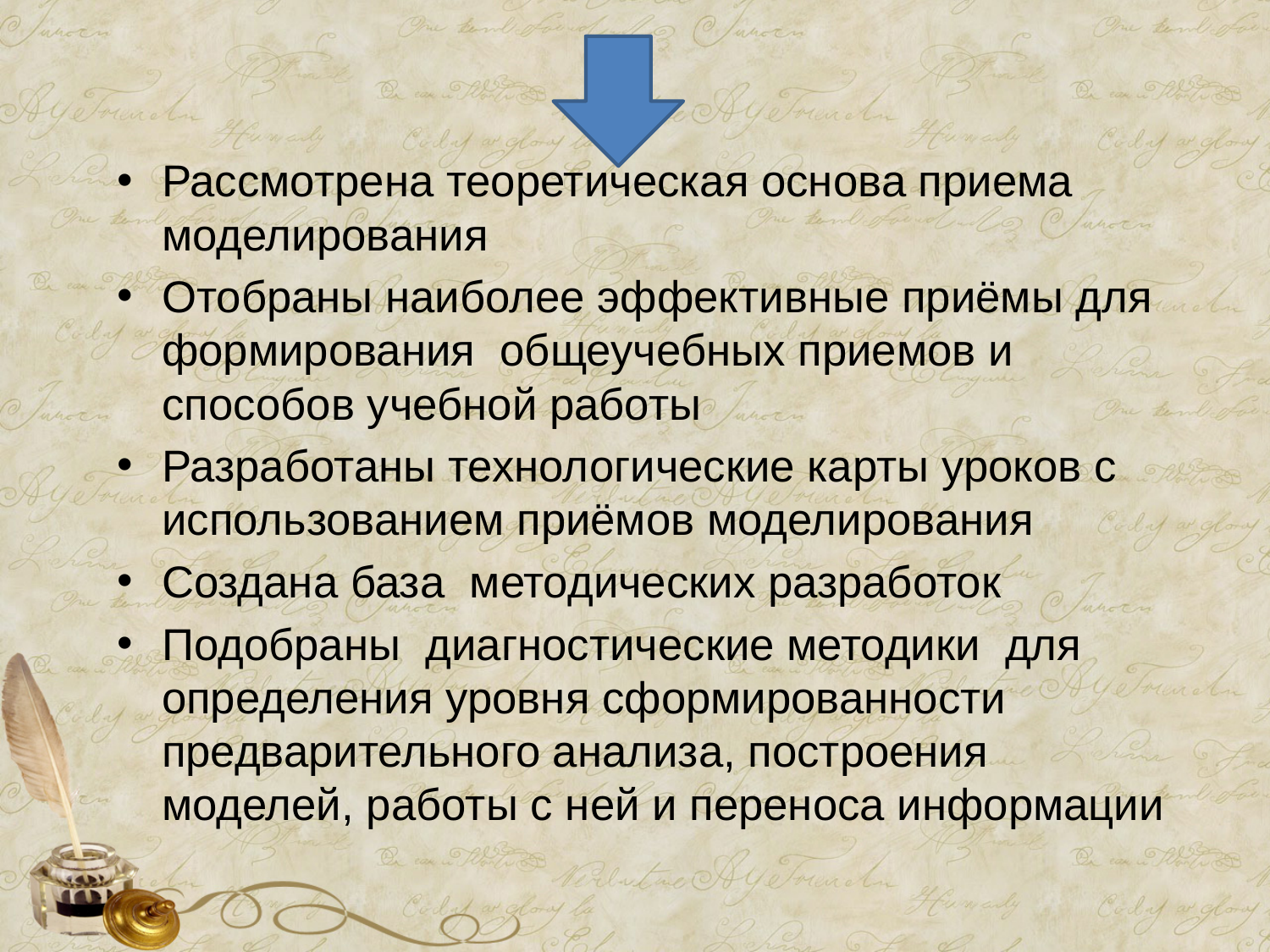

#
Рассмотрена теоретическая основа приема моделирования
Отобраны наиболее эффективные приёмы для формирования  общеучебных приемов и способов учебной работы
Разработаны технологические карты уроков с использованием приёмов моделирования
Создана база  методических разработок
Подобраны  диагностические методики  для определения уровня сформированности предварительного анализа, построения моделей, работы с ней и переноса информации